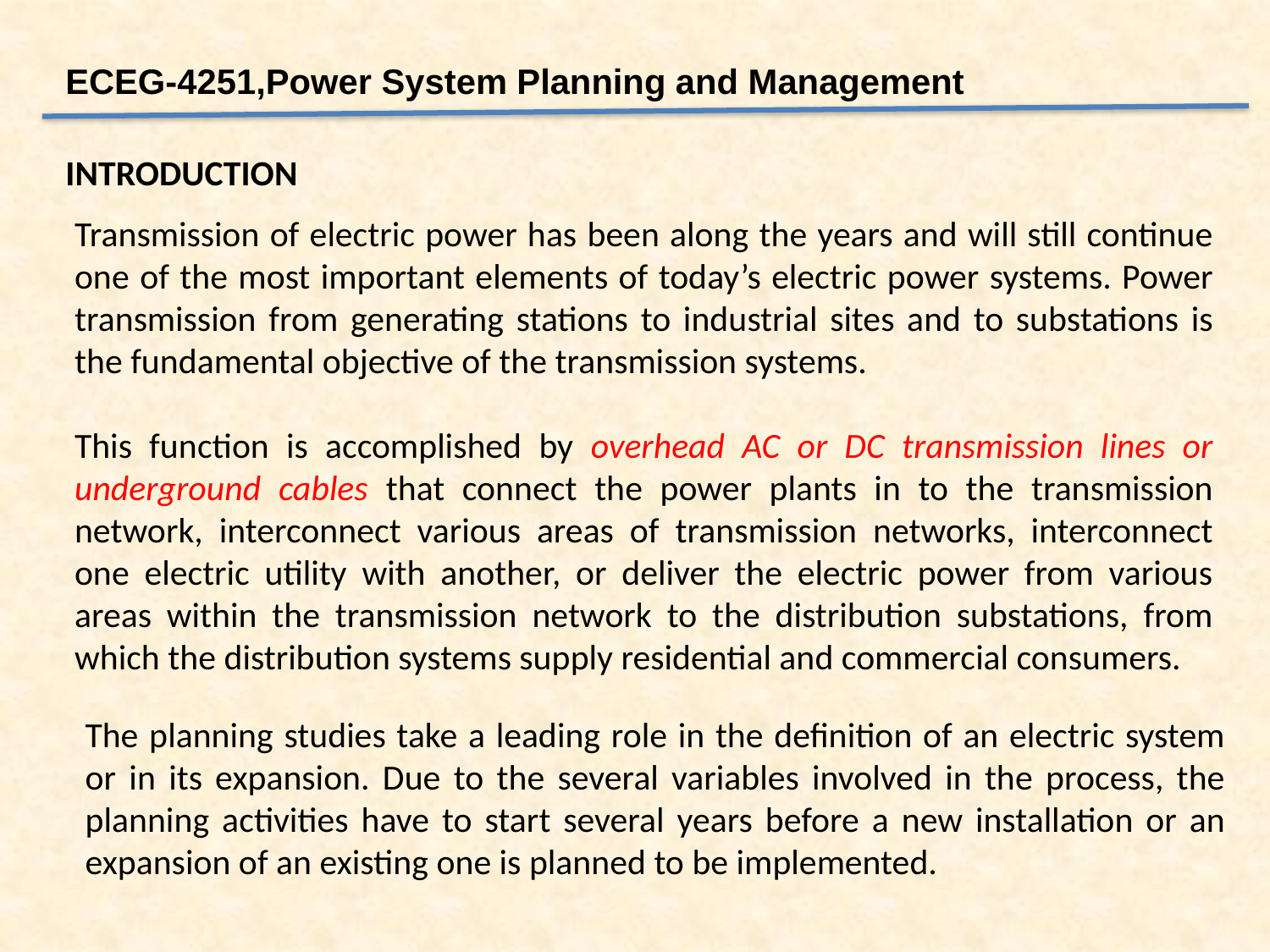

ECEG-4251,Power System Planning and Management
INTRODUCTION
Transmission of electric power has been along the years and will still continue one of the most important elements of today’s electric power systems. Power transmission from generating stations to industrial sites and to substations is the fundamental objective of the transmission systems.

This function is accomplished by overhead AC or DC transmission lines or underground cables that connect the power plants in to the transmission network, interconnect various areas of transmission networks, interconnect one electric utility with another, or deliver the electric power from various areas within the transmission network to the distribution substations, from which the distribution systems supply residential and commercial consumers.
The planning studies take a leading role in the definition of an electric system or in its expansion. Due to the several variables involved in the process, the planning activities have to start several years before a new installation or an expansion of an existing one is planned to be implemented.